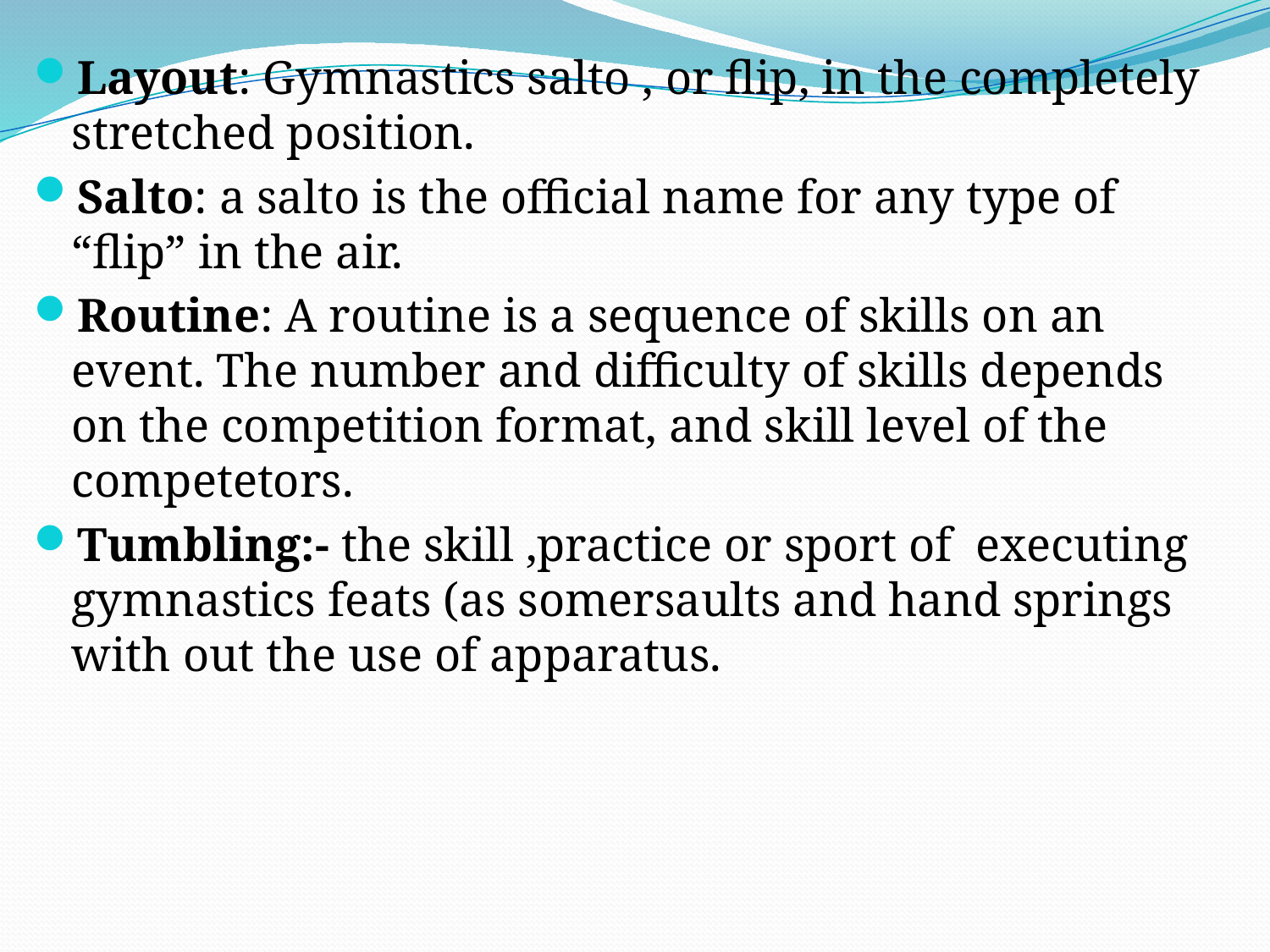

Layout: Gymnastics salto , or flip, in the completely stretched position.
Salto: a salto is the official name for any type of “flip” in the air.
Routine: A routine is a sequence of skills on an event. The number and difficulty of skills depends on the competition format, and skill level of the competetors.
Tumbling:- the skill ,practice or sport of  executing gymnastics feats (as somersaults and hand springs with out the use of apparatus.